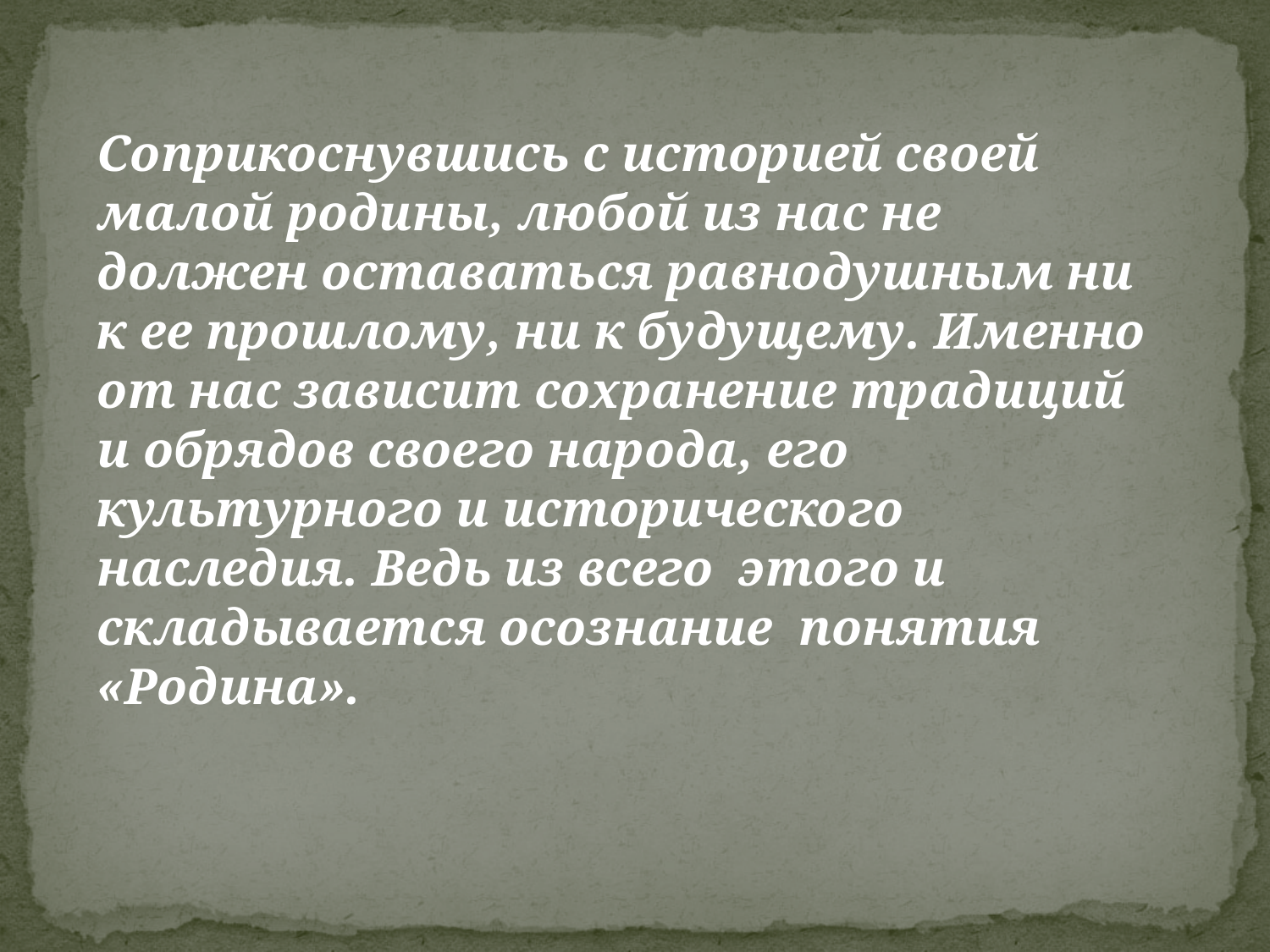

Соприкоснувшись с историей своей малой родины, любой из нас не должен оставаться равнодушным ни к ее прошлому, ни к будущему. Именно от нас зависит сохранение традиций и обрядов своего народа, его культурного и исторического наследия. Ведь из всего  этого и складывается осознание  понятия «Родина».